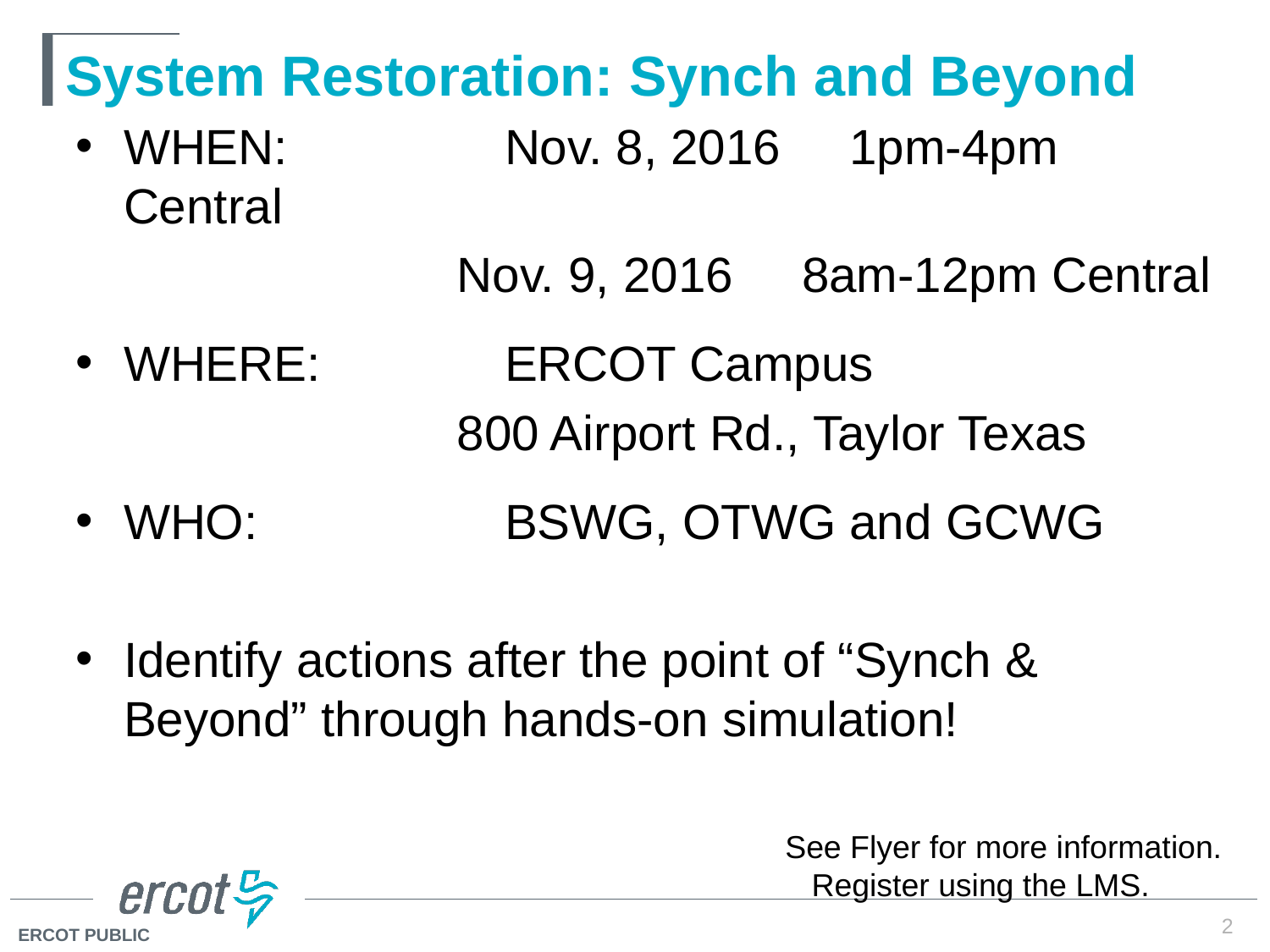

# System Restoration: Synch and Beyond
When:		Nov. 8, 2016     1pm-4pm Central
			Nov. 9, 2016     8am-12pm Central

Where:		ERCOT Campus
			800 Airport Rd., Taylor Texas

WHO: 		BSWG, OTWG and GCWG

Identify actions after the point of “Synch & Beyond” through hands-on simulation!
See Flyer for more information.    Register using the LMS.
2